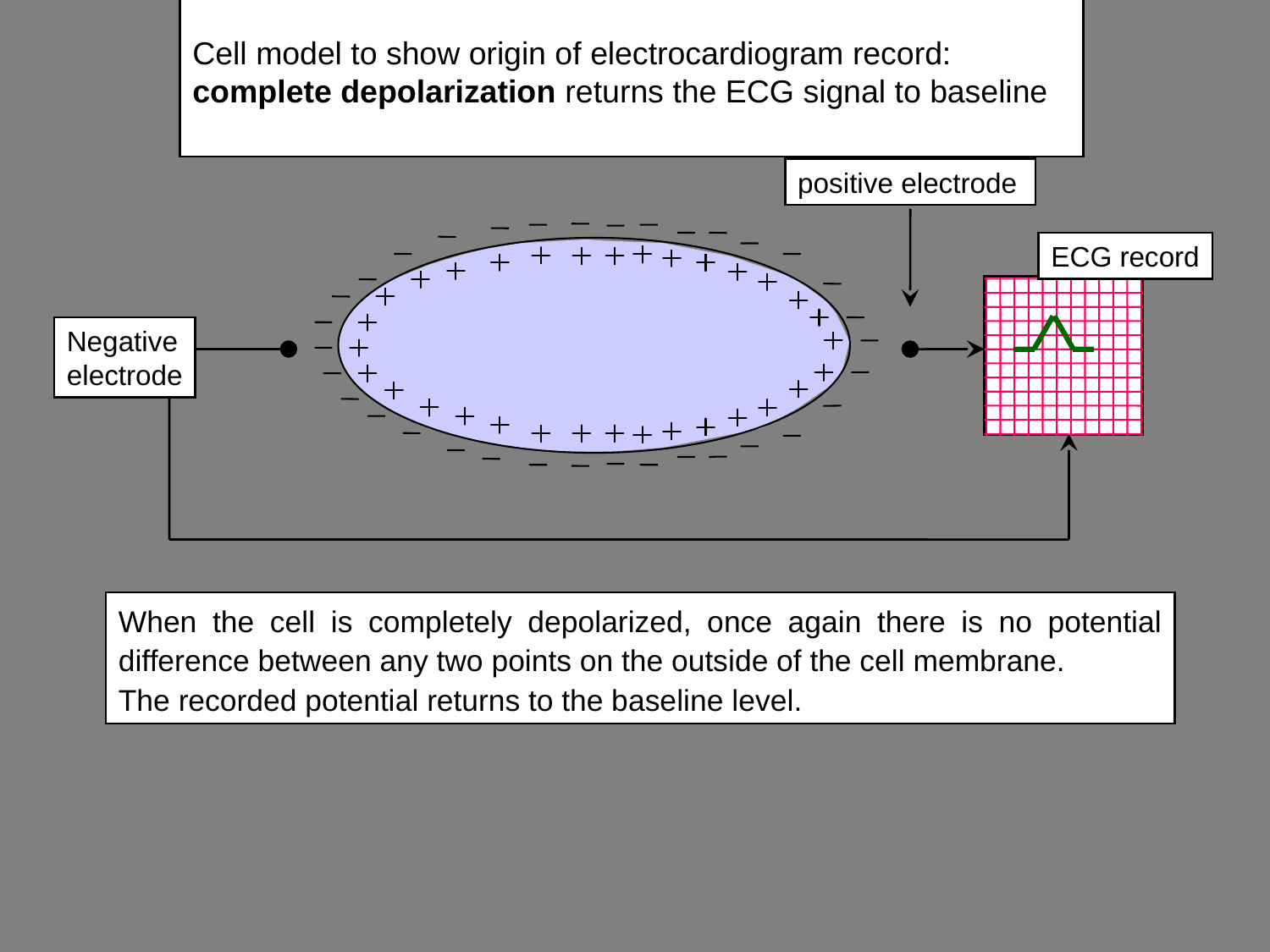

# Cell model to show origin of electrocardiogram record: complete depolarization returns the ECG signal to baseline
positive electrode

ECG record

Negative
electrode

When the cell is completely depolarized, once again there is no potential difference between any two points on the outside of the cell membrane.
The recorded potential returns to the baseline level.